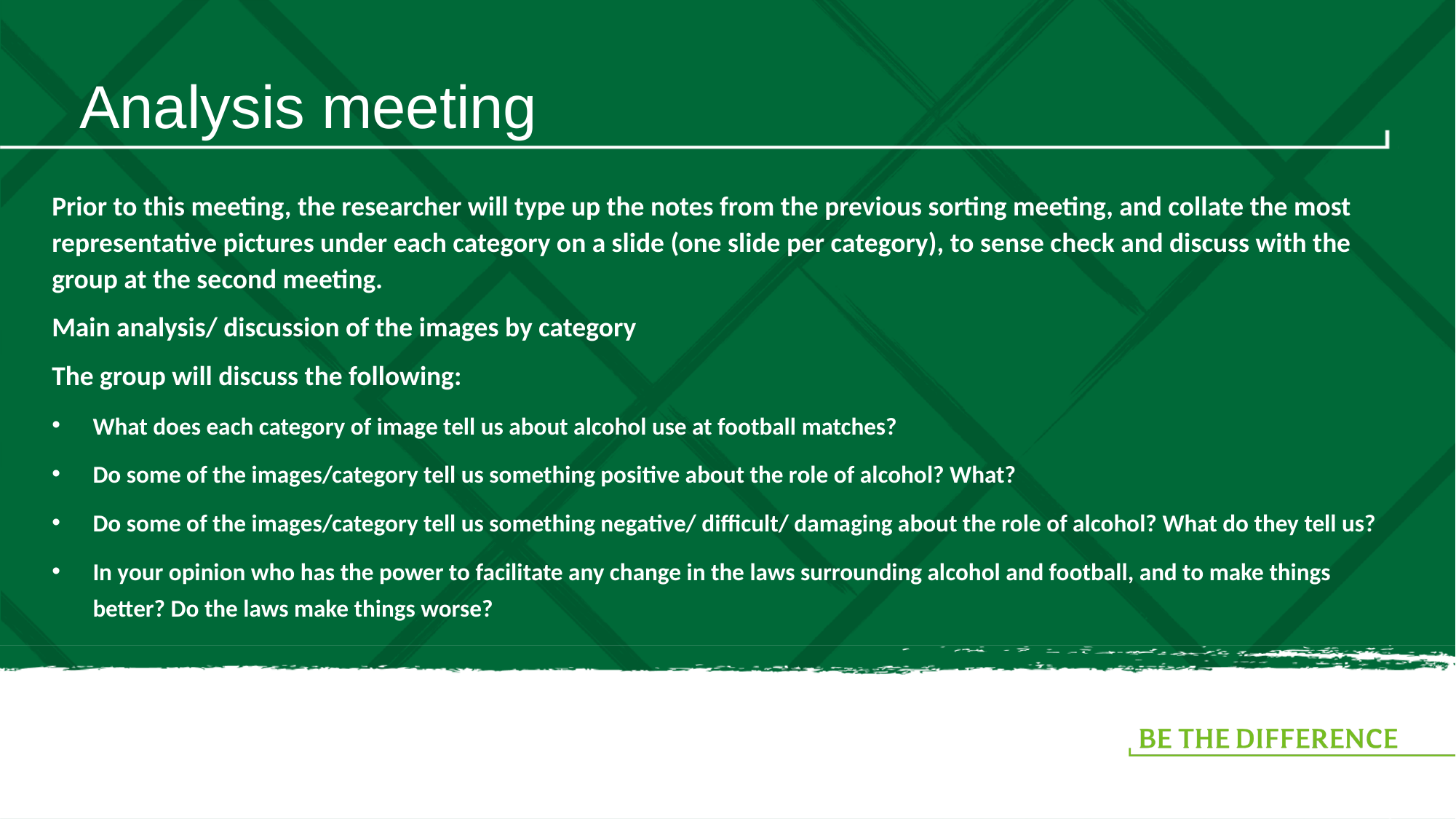

# Analysis meeting
Prior to this meeting, the researcher will type up the notes from the previous sorting meeting, and collate the most representative pictures under each category on a slide (one slide per category), to sense check and discuss with the group at the second meeting.
Main analysis/ discussion of the images by category
The group will discuss the following:
What does each category of image tell us about alcohol use at football matches?
Do some of the images/category tell us something positive about the role of alcohol? What?
Do some of the images/category tell us something negative/ difficult/ damaging about the role of alcohol? What do they tell us?
In your opinion who has the power to facilitate any change in the laws surrounding alcohol and football, and to make things better? Do the laws make things worse?